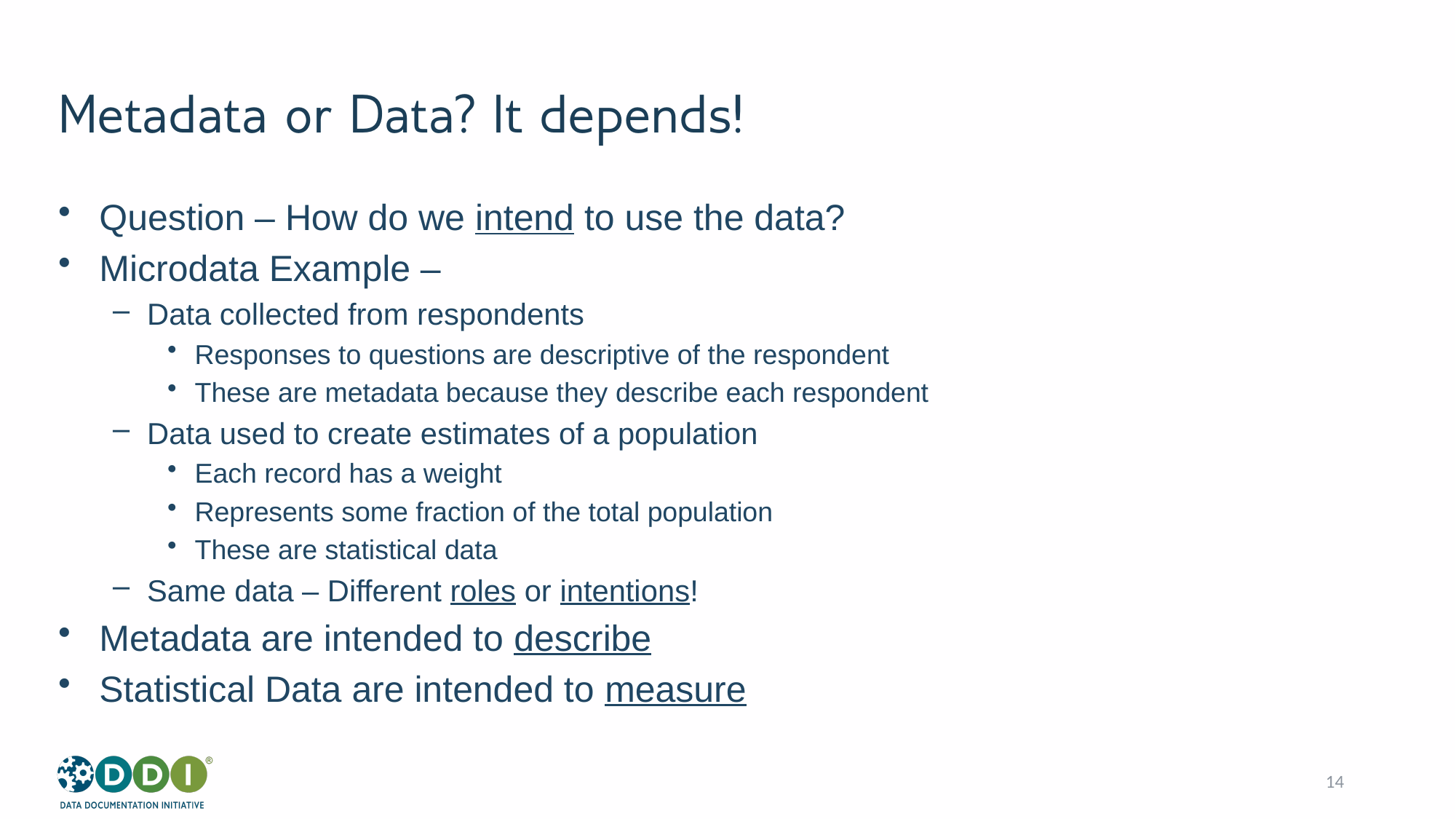

# Metadata or Data? It depends!
Question – How do we intend to use the data?
Microdata Example –
Data collected from respondents
Responses to questions are descriptive of the respondent
These are metadata because they describe each respondent
Data used to create estimates of a population
Each record has a weight
Represents some fraction of the total population
These are statistical data
Same data – Different roles or intentions!
Metadata are intended to describe
Statistical Data are intended to measure
14